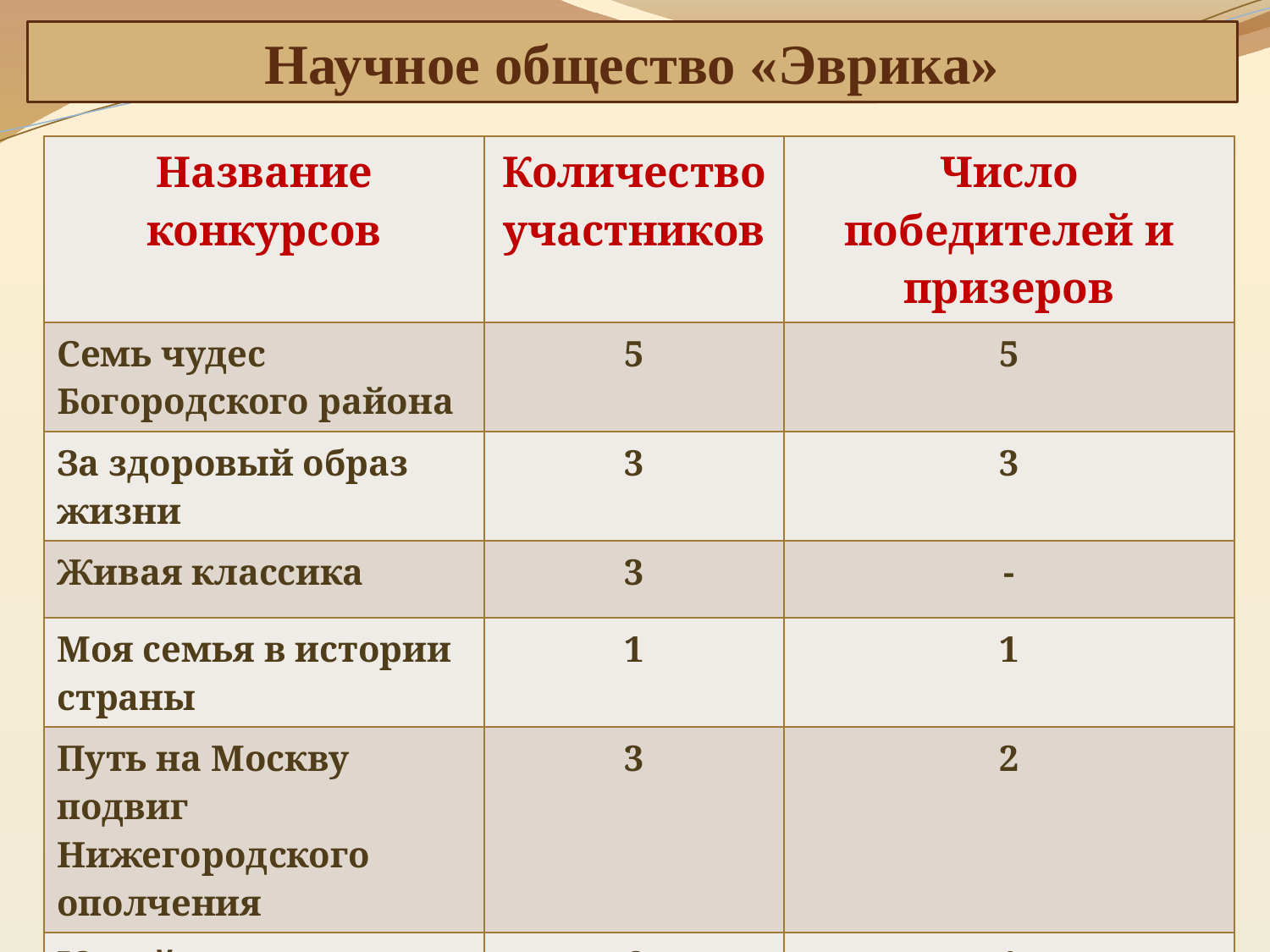

Научное общество «Эврика»
| Название конкурсов | Количество участников | Число победителей и призеров |
| --- | --- | --- |
| Семь чудес Богородского района | 5 | 5 |
| За здоровый образ жизни | 3 | 3 |
| Живая классика | 3 | - |
| Моя семья в истории страны | 1 | 1 |
| Путь на Москву подвиг Нижегородского ополчения | 3 | 2 |
| Юный исследователь | 6 | 1 |
| Товарищ, верь!... | 1 | - |